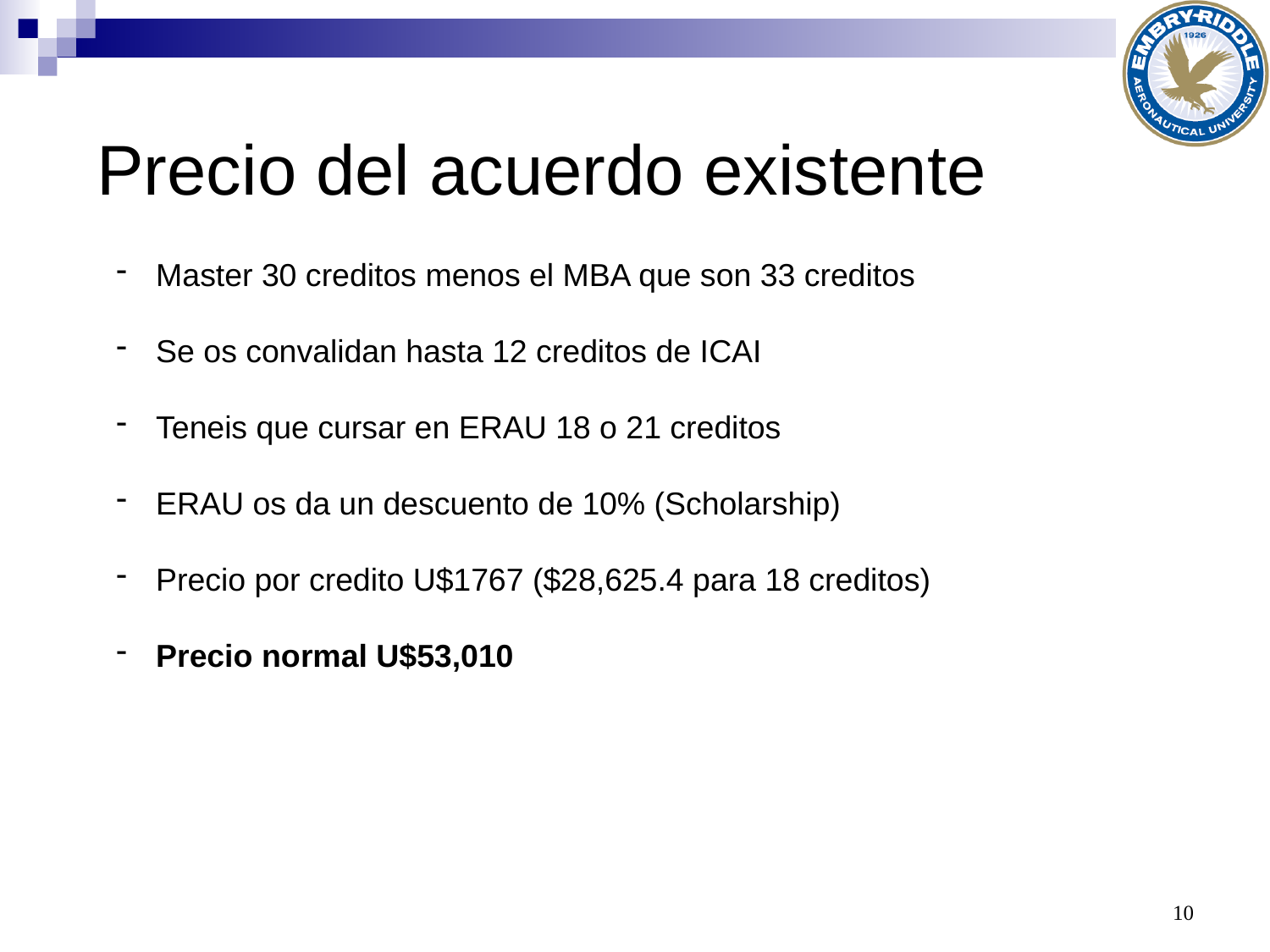

Precio del acuerdo existente
Master 30 creditos menos el MBA que son 33 creditos

Se os convalidan hasta 12 creditos de ICAI

Teneis que cursar en ERAU 18 o 21 creditos

ERAU os da un descuento de 10% (Scholarship)

Precio por credito U$1767 ($28,625.4 para 18 creditos)

Precio normal U$53,010

10